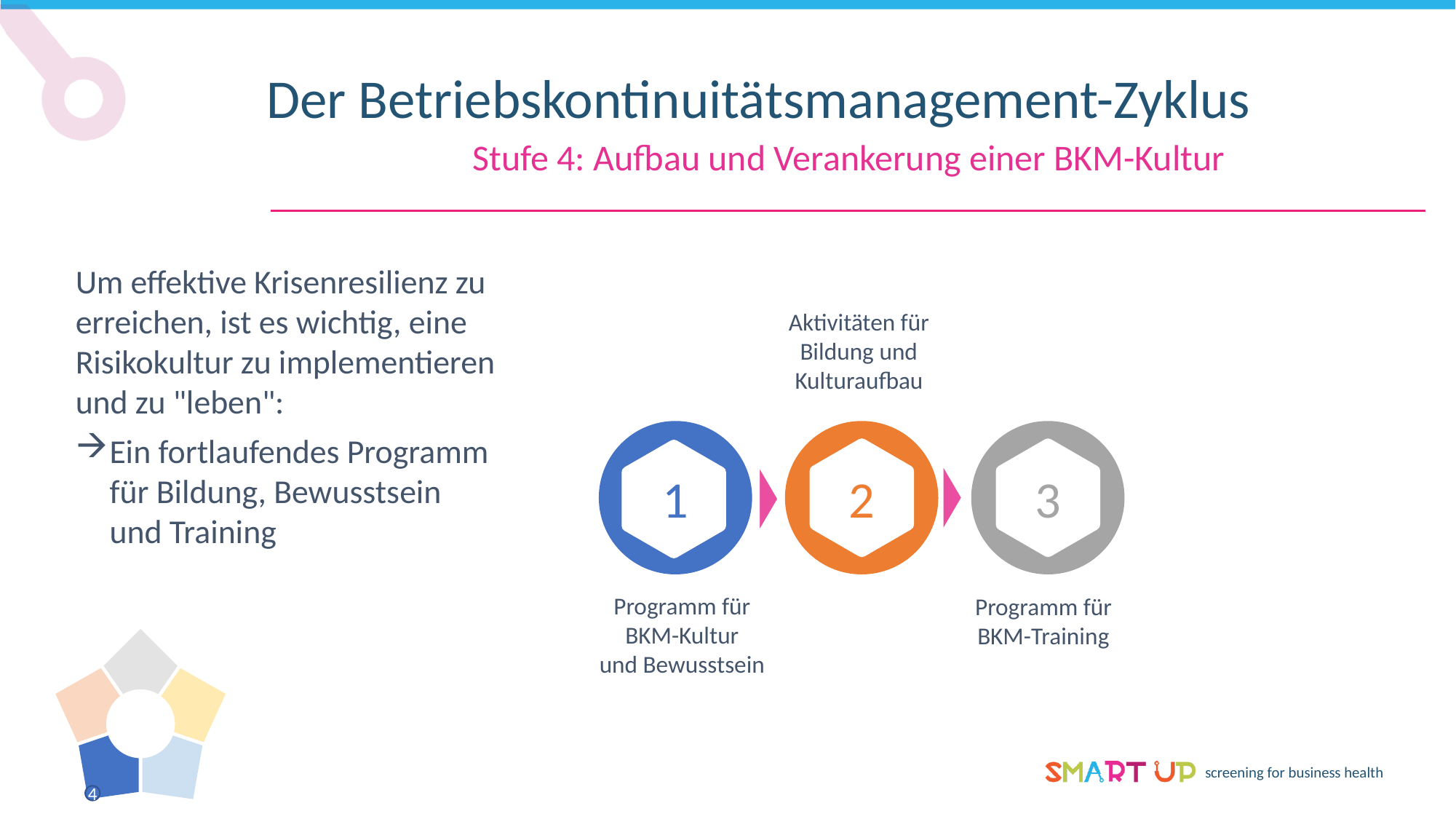

Der Betriebskontinuitätsmanagement-Zyklus
Stufe 4: Aufbau und Verankerung einer BKM-Kultur
Um effektive Krisenresilienz zu erreichen, ist es wichtig, eine Risikokultur zu implementieren und zu "leben":
Ein fortlaufendes Programm für Bildung, Bewusstsein und Training

Aktivitäten für
Bildung und
Kulturaufbau

1
2
3

Programm für BKM-Kultur
und Bewusstsein
Programm für
BKM-Training

4